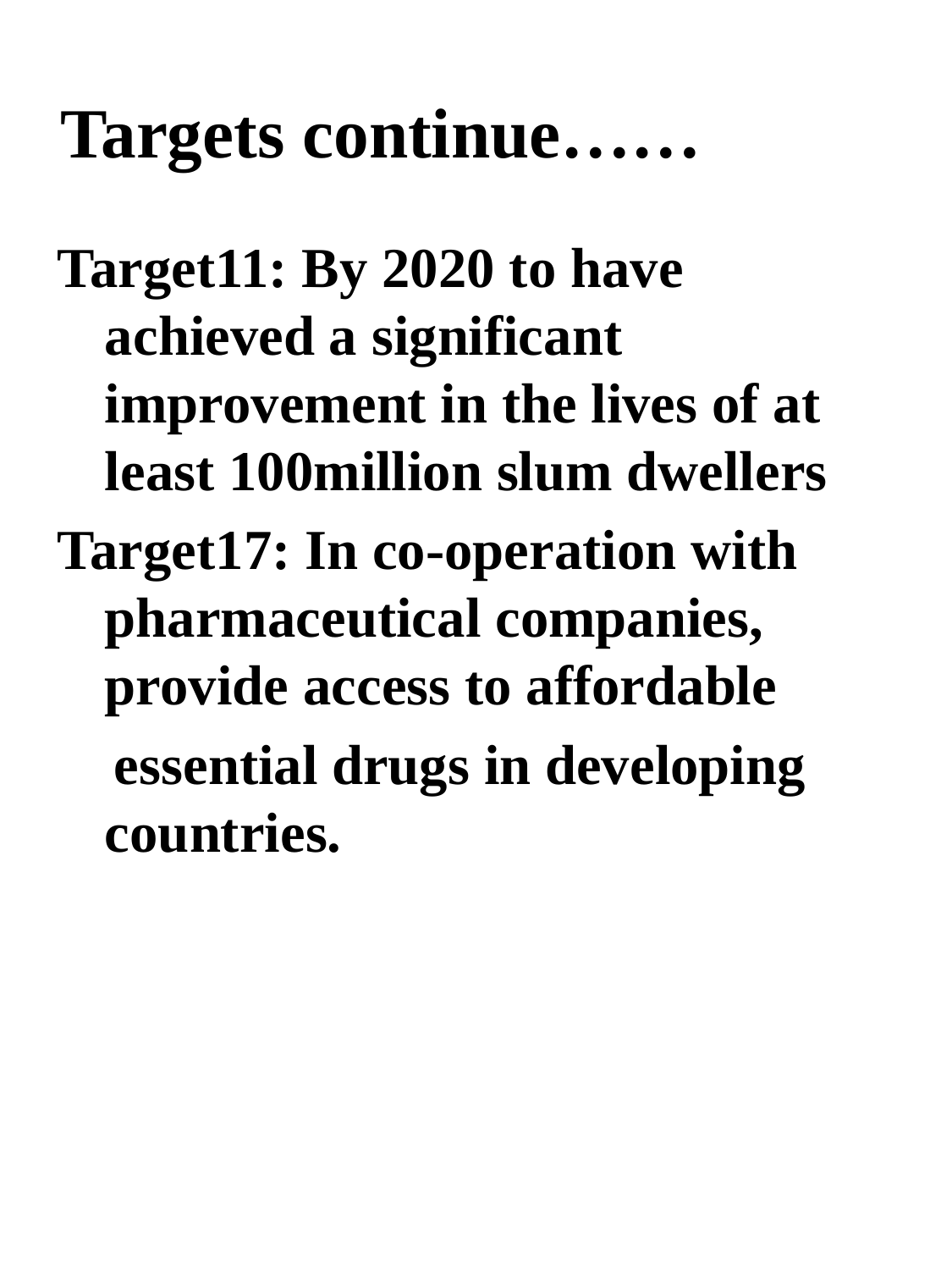

# Targets continue……
Target11: By 2020 to have achieved a significant improvement in the lives of at least 100million slum dwellers
Target17: In co-operation with pharmaceutical companies, provide access to affordable
    essential drugs in developing countries.